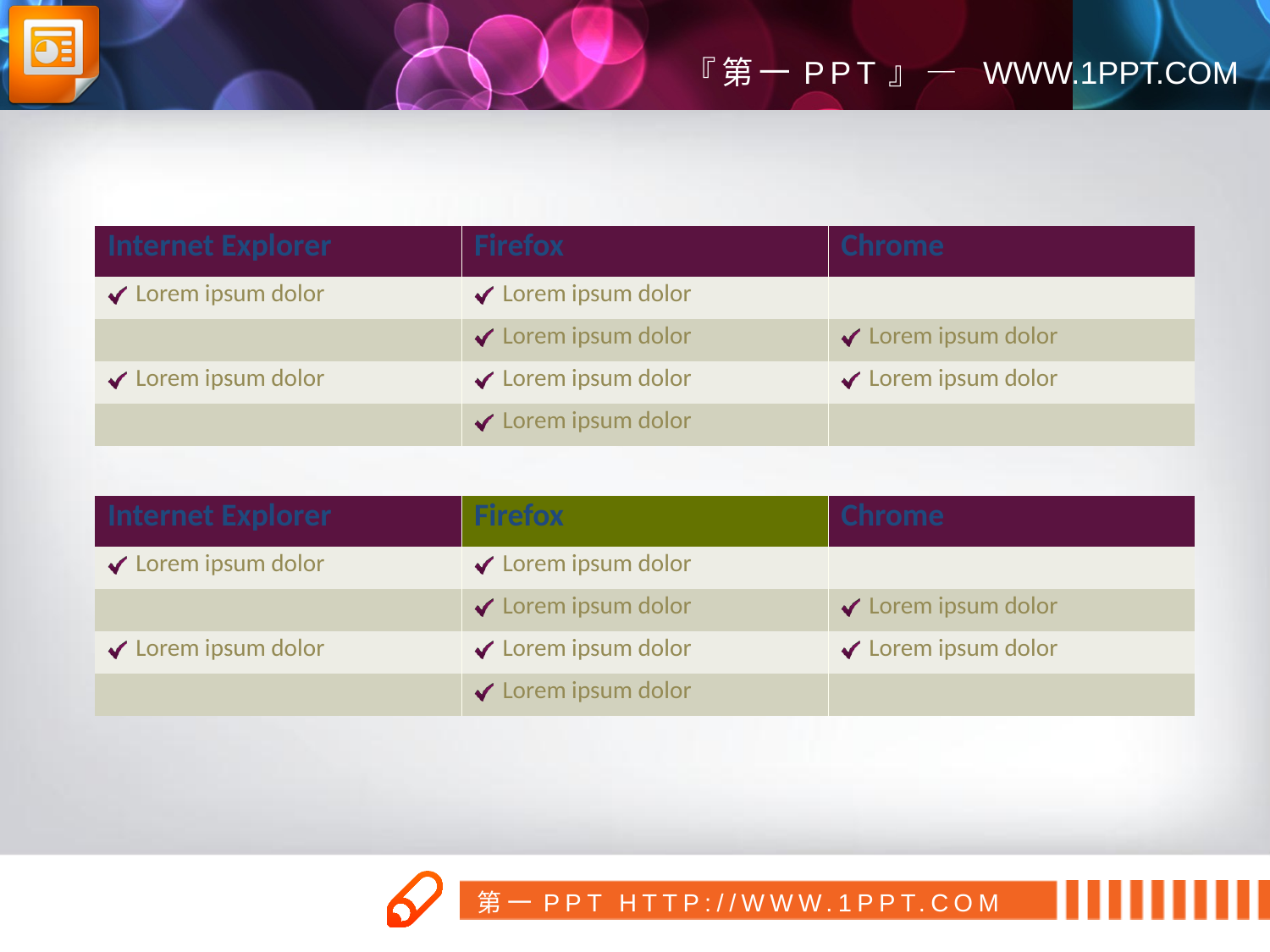

| Internet Explorer | Firefox | Chrome |
| --- | --- | --- |
| Lorem ipsum dolor | Lorem ipsum dolor |  |
|  | Lorem ipsum dolor | Lorem ipsum dolor |
| Lorem ipsum dolor | Lorem ipsum dolor | Lorem ipsum dolor |
|  | Lorem ipsum dolor |  |
| Internet Explorer | Firefox | Chrome |
| --- | --- | --- |
| Lorem ipsum dolor | Lorem ipsum dolor |  |
|  | Lorem ipsum dolor | Lorem ipsum dolor |
| Lorem ipsum dolor | Lorem ipsum dolor | Lorem ipsum dolor |
|  | Lorem ipsum dolor |  |